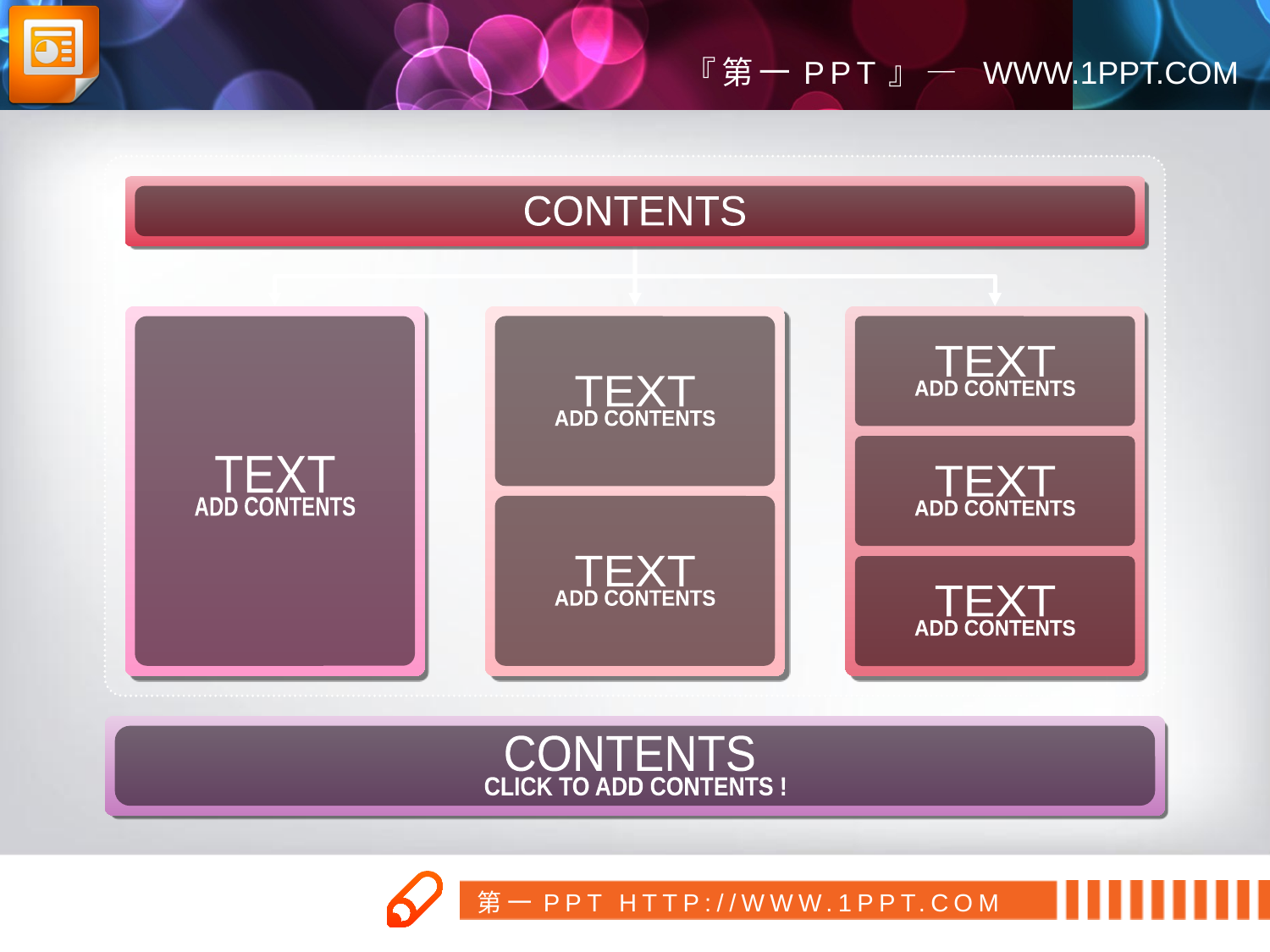

CONTENTS

TEXT
ADD CONTENTS
TEXT
ADD CONTENTS

TEXT
ADD CONTENTS
TEXT
ADD CONTENTS

TEXT
ADD CONTENTS

TEXT
ADD CONTENTS

CONTENTS
CLICK TO ADD CONTENTS !